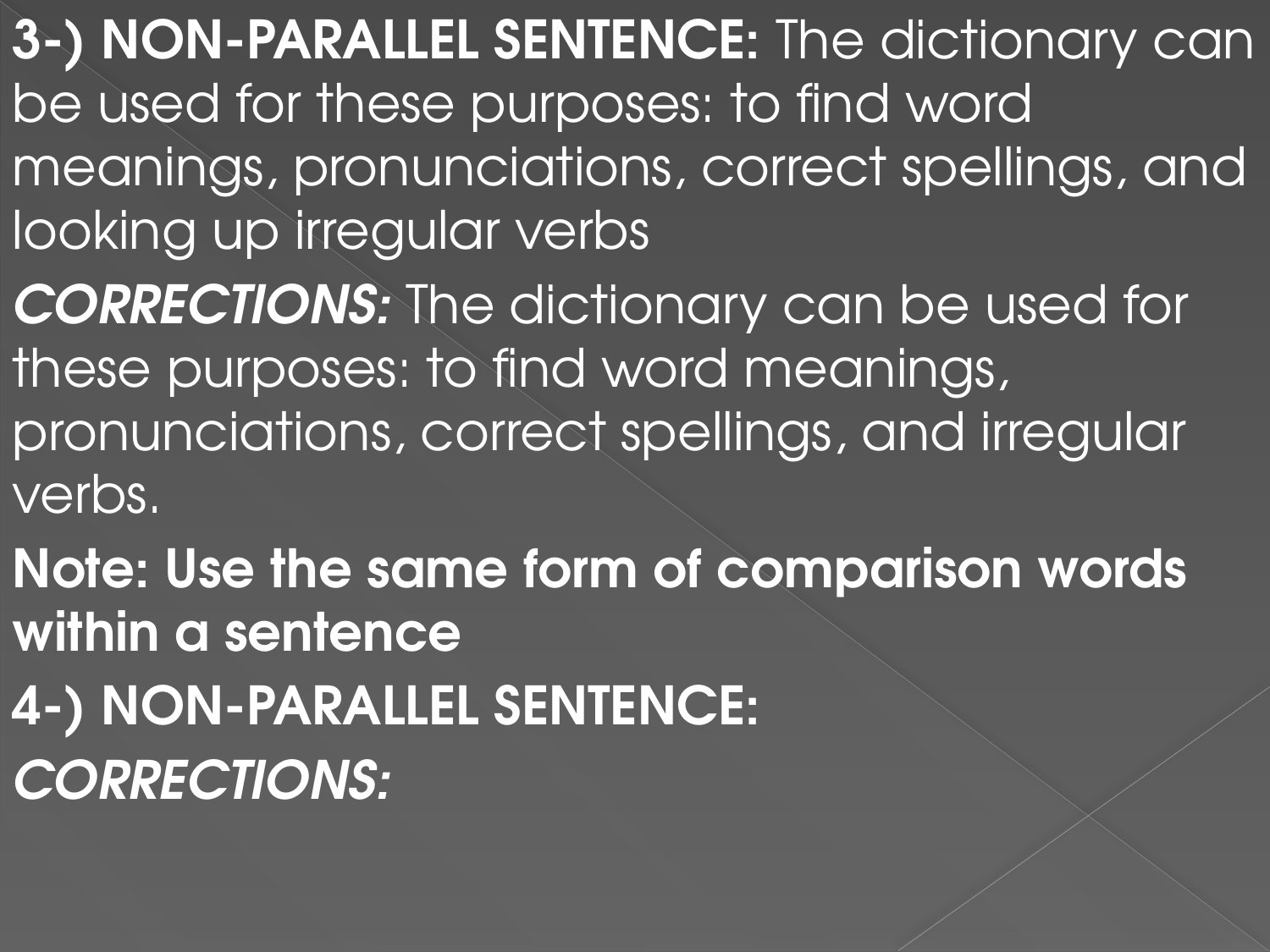

3-) NON-PARALLEL SENTENCE: The dictionary can be used for these purposes: to find word meanings, pronunciations, correct spellings, and looking up irregular verbs
CORRECTIONS: The dictionary can be used for these purposes: to find word meanings, pronunciations, correct spellings, and irregular verbs.
Note: Use the same form of comparison words within a sentence
4-) NON-PARALLEL SENTENCE:
CORRECTIONS: